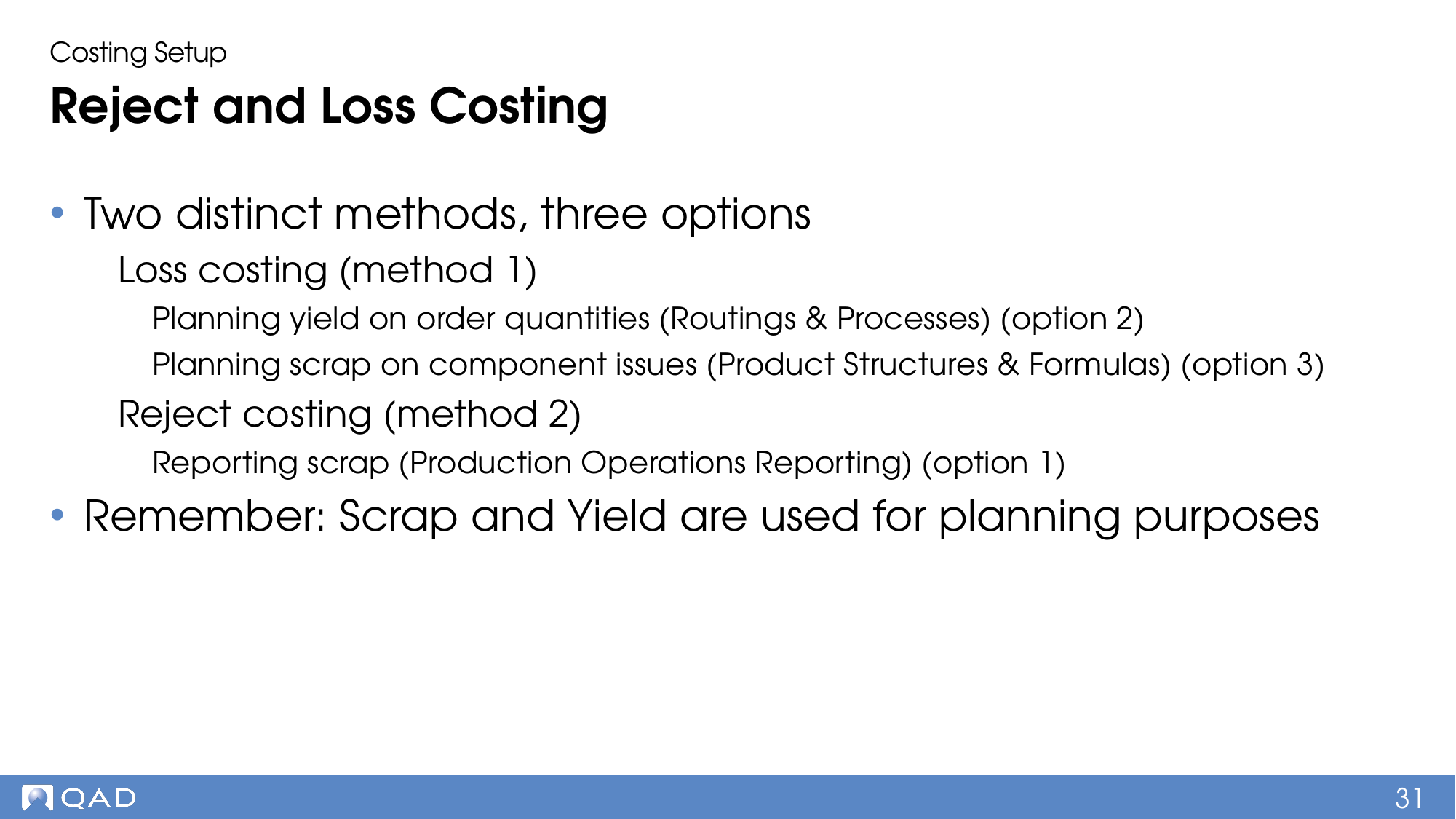

Costing Setup
# Reject and Loss Costing
Two distinct methods, three options
Loss costing (method 1)
Planning yield on order quantities (Routings & Processes) (option 2)
Planning scrap on component issues (Product Structures & Formulas) (option 3)
Reject costing (method 2)
Reporting scrap (Production Operations Reporting) (option 1)
Remember: Scrap and Yield are used for planning purposes
31